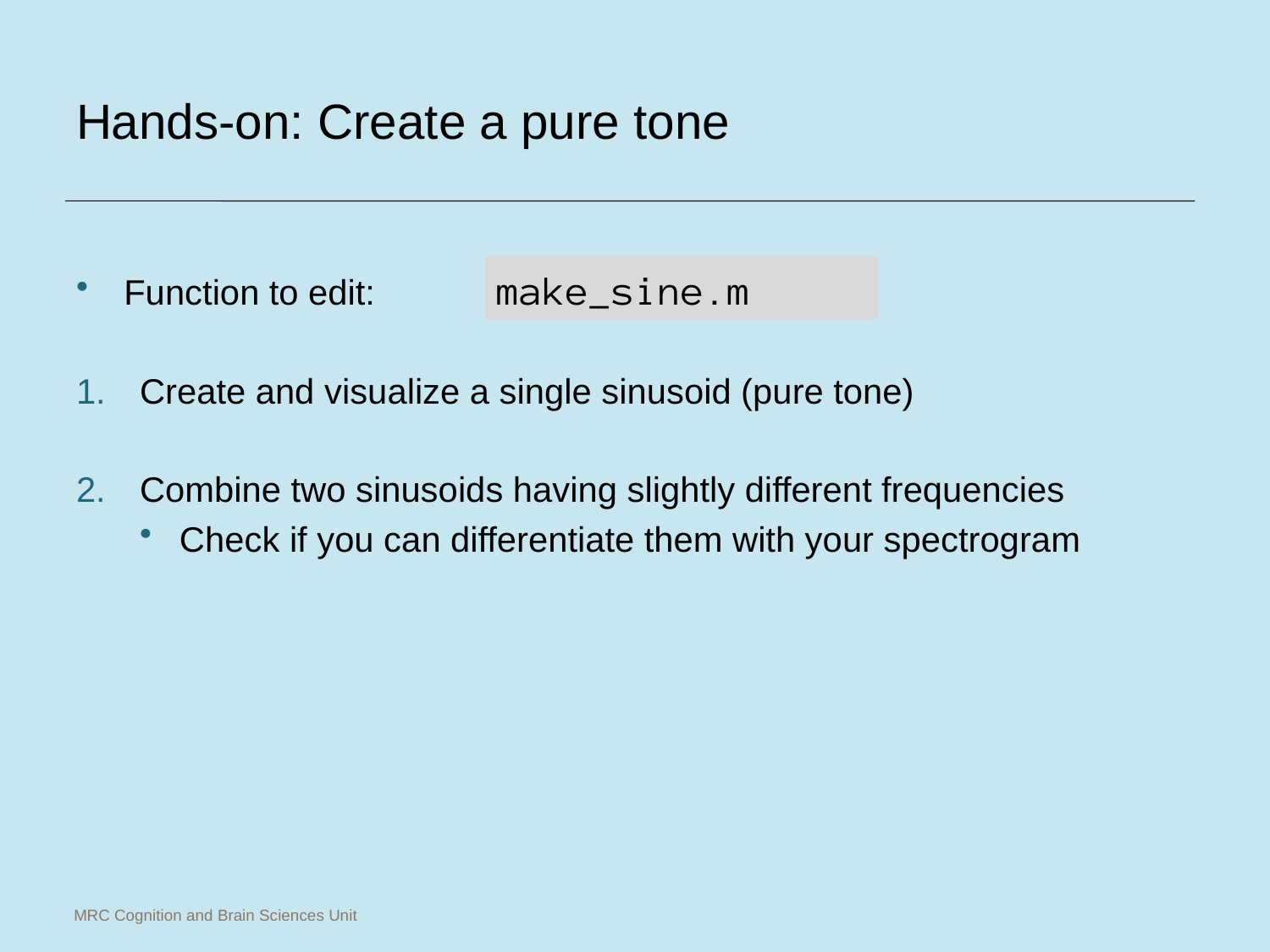

# Hands-on: Create a pure tone
make_sine.m
Function to edit:

Create and visualize a single sinusoid (pure tone)

Combine two sinusoids having slightly different frequencies
Check if you can differentiate them with your spectrogram